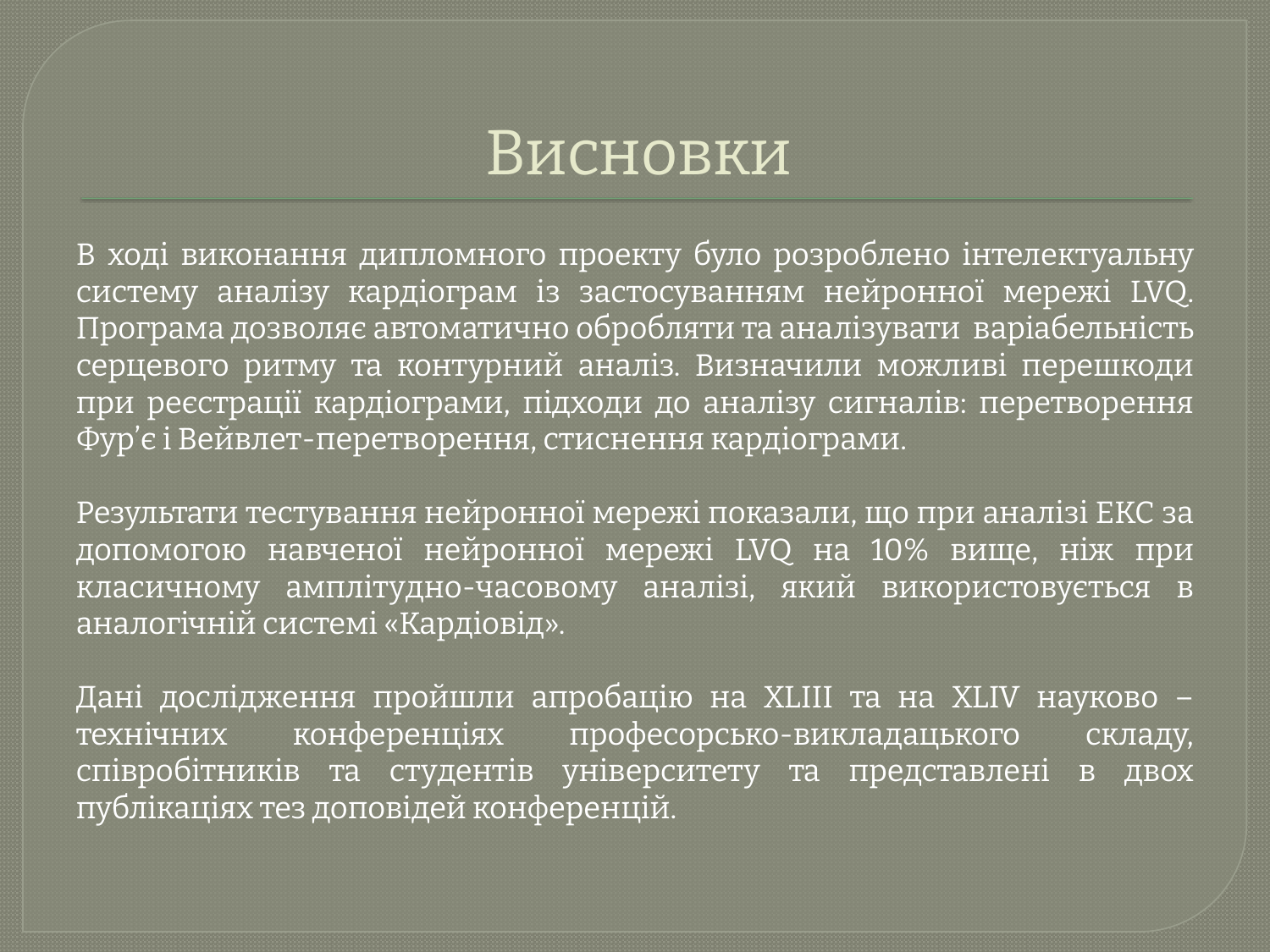

# Висновки
В ході виконання дипломного проекту було розроблено інтелектуальну систему аналізу кардіограм із застосуванням нейронної мережі LVQ. Програма дозволяє автоматично обробляти та аналізувати  варіабельність серцевого ритму та контурний аналіз. Визначили можливі перешкоди при реєстрації кардіограми, підходи до аналізу сигналів: перетворення Фур’є і Вейвлет-перетворення, стиснення кардіограми.

Результати тестування нейронної мережі показали, що при аналізі ЕКС за допомогою навченої нейронної мережі LVQ на 10% вище, ніж при класичному амплітудно-часовому аналізі, який використовується в аналогічній системі «Кардіовід».

Дані дослідження пройшли апробацію на XLIII та на XLIV науково – технічних конференціях професорсько-викладацького складу, співробітників та студентів університету та представлені в двох публікаціях тез доповідей конференцій.